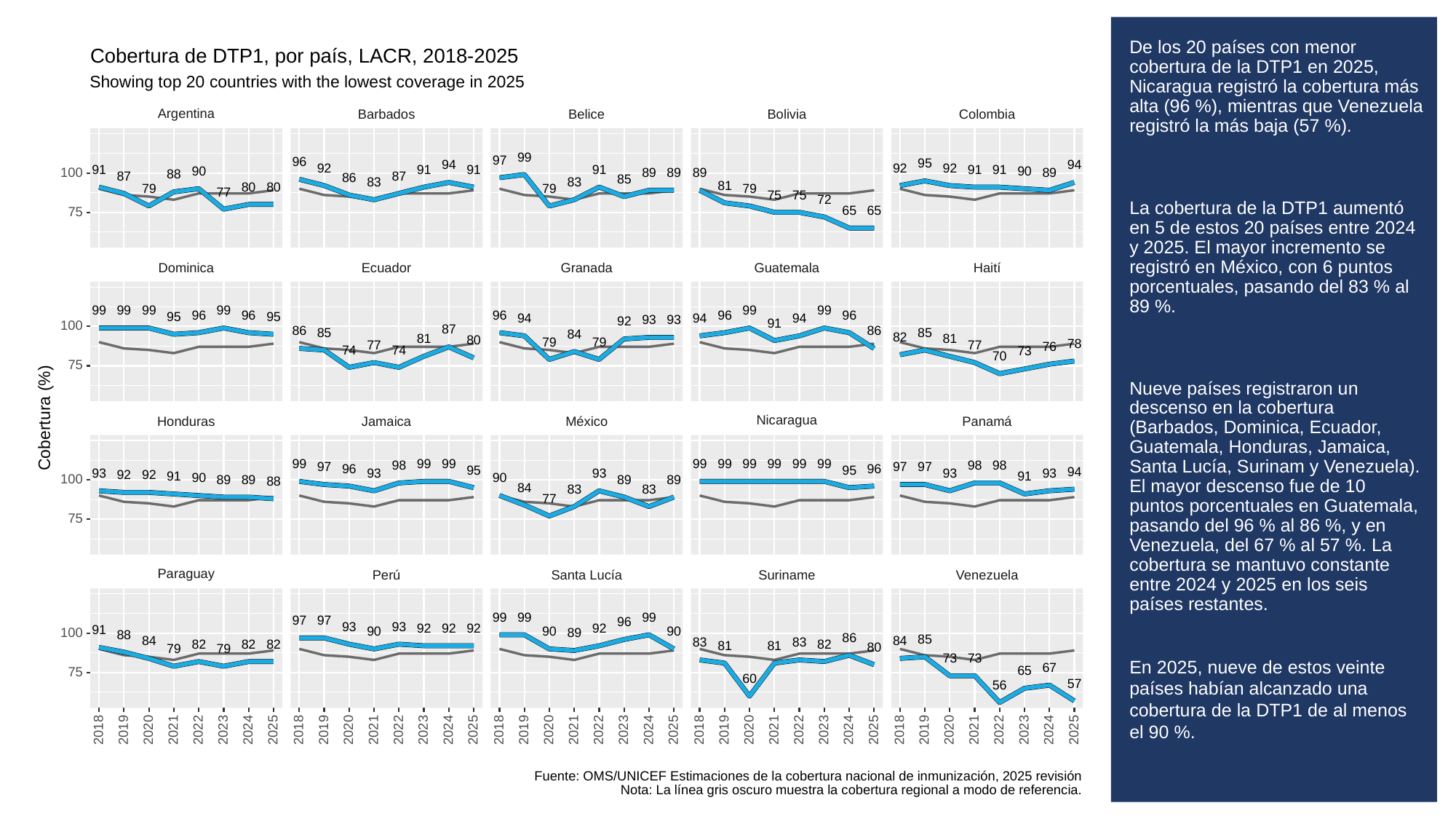

# De los 20 países con menor cobertura de la DTP1 en 2025, Nicaragua registró la cobertura más alta (96 %), mientras que Venezuela registró la más baja (57 %).

La cobertura de la DTP1 aumentó en 5 de estos 20 países entre 2024 y 2025. El mayor incremento se registró en México, con 6 puntos porcentuales, pasando del 83 % al 89 %.

Nueve países registraron un descenso en la cobertura (Barbados, Dominica, Ecuador, Guatemala, Honduras, Jamaica, Santa Lucía, Surinam y Venezuela). El mayor descenso fue de 10 puntos porcentuales en Guatemala, pasando del 96 % al 86 %, y en Venezuela, del 67 % al 57 %. La cobertura se mantuvo constante entre 2024 y 2025 en los seis países restantes.

En 2025, nueve de estos veinte países habían alcanzado una cobertura de la DTP1 de al menos el 90 %.

Cobertura de DTP1, por país, LACR, 2018-2025
Showing top 20 countries with the lowest coverage in 2025
Argentina
Colombia
Barbados
Belice
Bolivia

99

97
96
95
94
94
92
92
92
91
91
91
91
91
91
90
90
100
89
89
89
89
88
87
87

86

85
83
83

81
80
80
79
79
79

77

75
75

72
65
65
75

Granada
Guatemala
Haití
Dominica
Ecuador

99
99
99
99
99
99

96
96
96
96
96
95
95
94
94
94
93
93
92
91
100
87

86
86

85
85
84

82
81
81
80
79
79
78
77
77

76
74
74

73

70
75

Cobertura (%)
Nicaragua
México
Panamá
Jamaica
Honduras

99
99
99
99
99
99
99
99
99

98
98
98
97
97
97
96
96
95
95
94
93
93
93
93
93
92
92
91
91
90
90
100
89
89
89
89
88

84
83
83

77

75

Paraguay
Santa Lucía
Suriname
Perú
Venezuela

99
99
99

97
97
96
93
93
92
92
92
92
91
90
90
90
100
89
88

86

85
84
84

83
83
82
82
82
82
81
81
80
79
79

73
73

67
65
75

60
57
56

2023
2023
2023
2023
2023
2018
2019
2020
2021
2022
2024
2025
2018
2019
2020
2021
2022
2024
2025
2018
2019
2020
2021
2022
2024
2025
2018
2019
2020
2021
2022
2024
2025
2018
2019
2020
2021
2022
2024
2025
Fuente: OMS/UNICEF Estimaciones de la cobertura nacional de inmunización, 2025 revisión
Nota: La línea gris oscuro muestra la cobertura regional a modo de referencia.